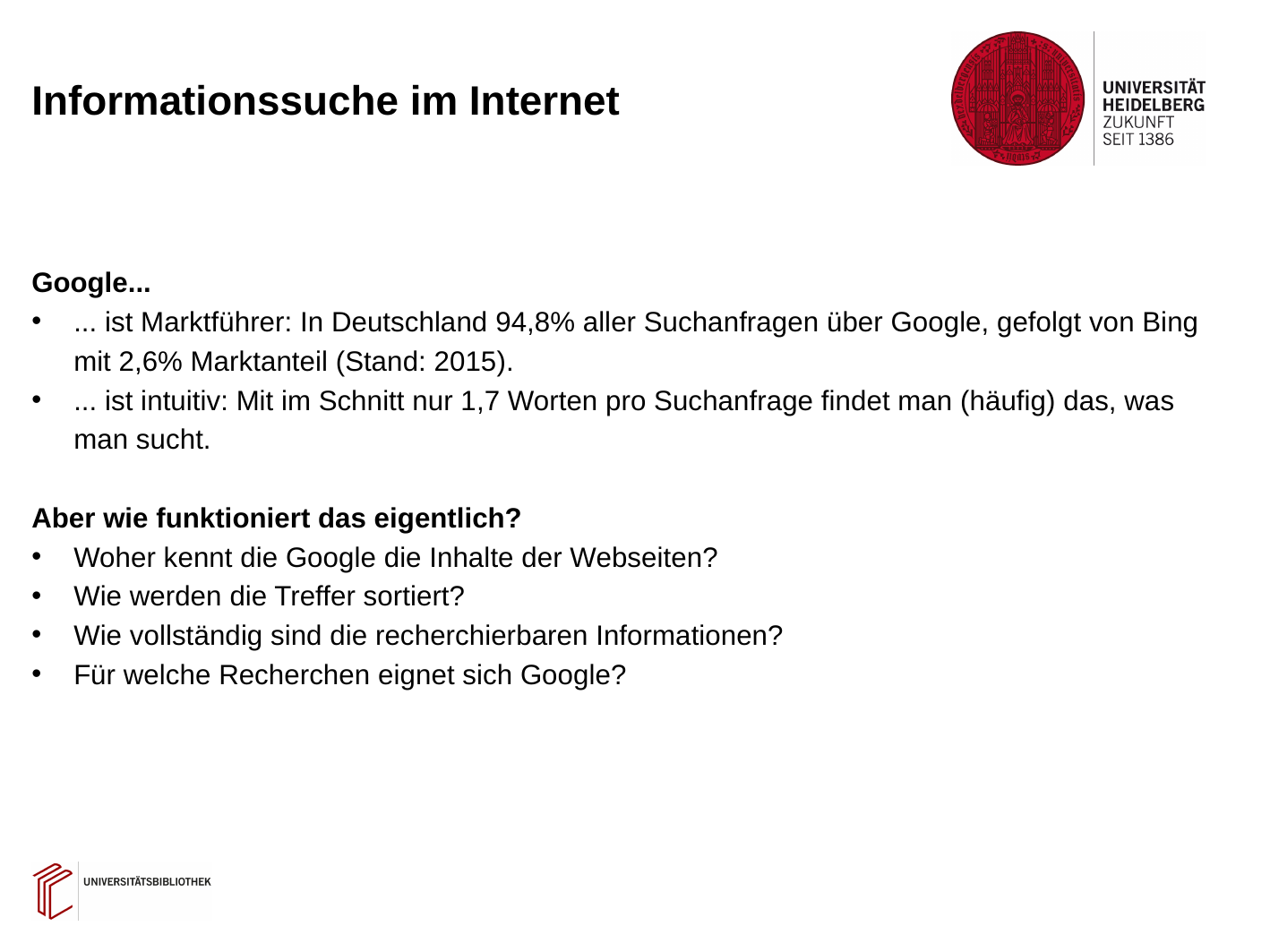

# Informationssuche im Internet

Google...
... ist Marktführer: In Deutschland 94,8% aller Suchanfragen über Google, gefolgt von Bing mit 2,6% Marktanteil (Stand: 2015).
... ist intuitiv: Mit im Schnitt nur 1,7 Worten pro Suchanfrage findet man (häufig) das, was man sucht.

Aber wie funktioniert das eigentlich?
Woher kennt die Google die Inhalte der Webseiten?
Wie werden die Treffer sortiert?
Wie vollständig sind die recherchierbaren Informationen?
Für welche Recherchen eignet sich Google?

8